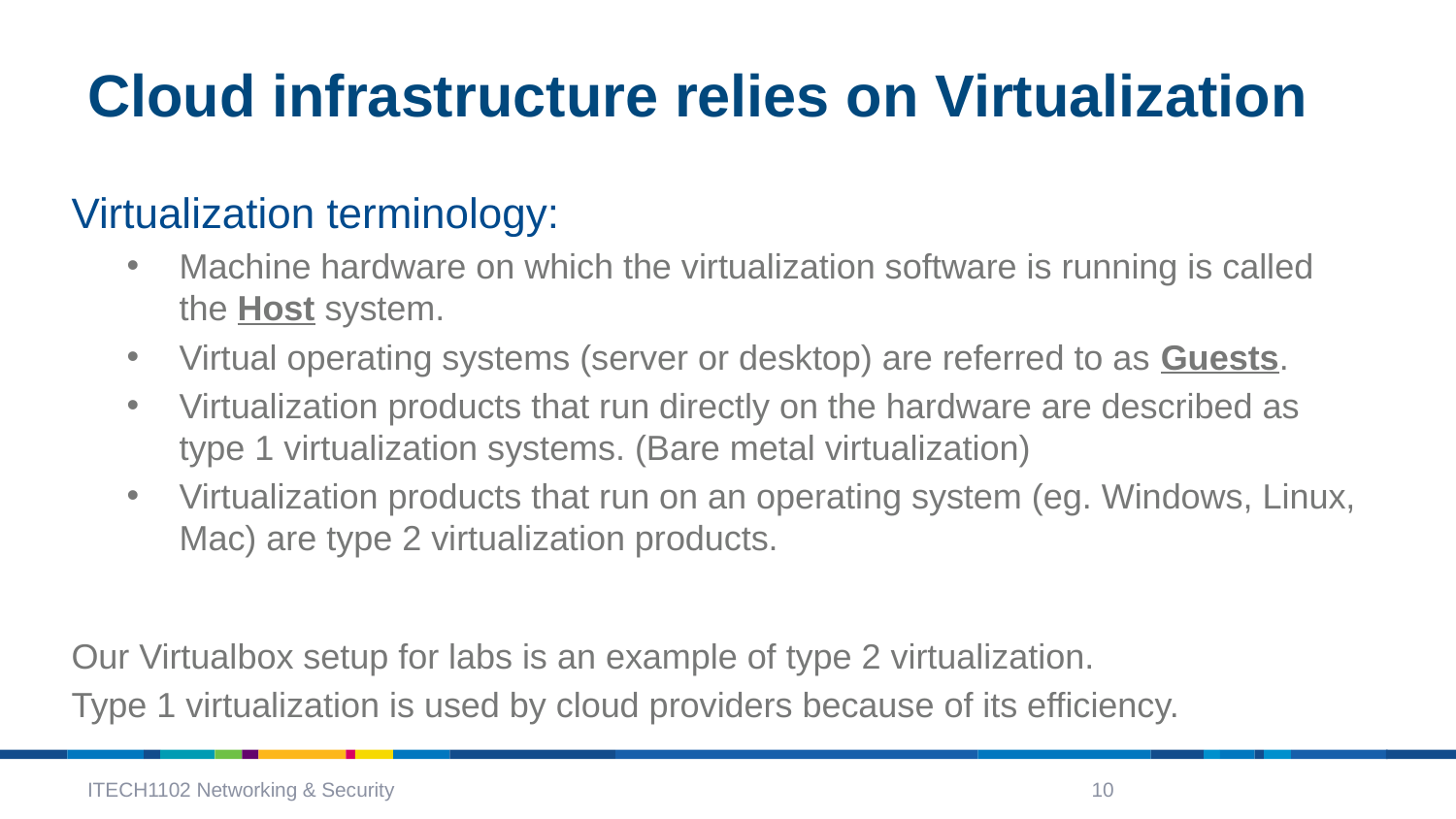

# Cloud infrastructure relies on Virtualization
Virtualization terminology:
Machine hardware on which the virtualization software is running is called the Host system.
Virtual operating systems (server or desktop) are referred to as Guests.
Virtualization products that run directly on the hardware are described as type 1 virtualization systems. (Bare metal virtualization)
Virtualization products that run on an operating system (eg. Windows, Linux, Mac) are type 2 virtualization products.

Our Virtualbox setup for labs is an example of type 2 virtualization.
Type 1 virtualization is used by cloud providers because of its efficiency.
ITECH1102 Networking & Security
10